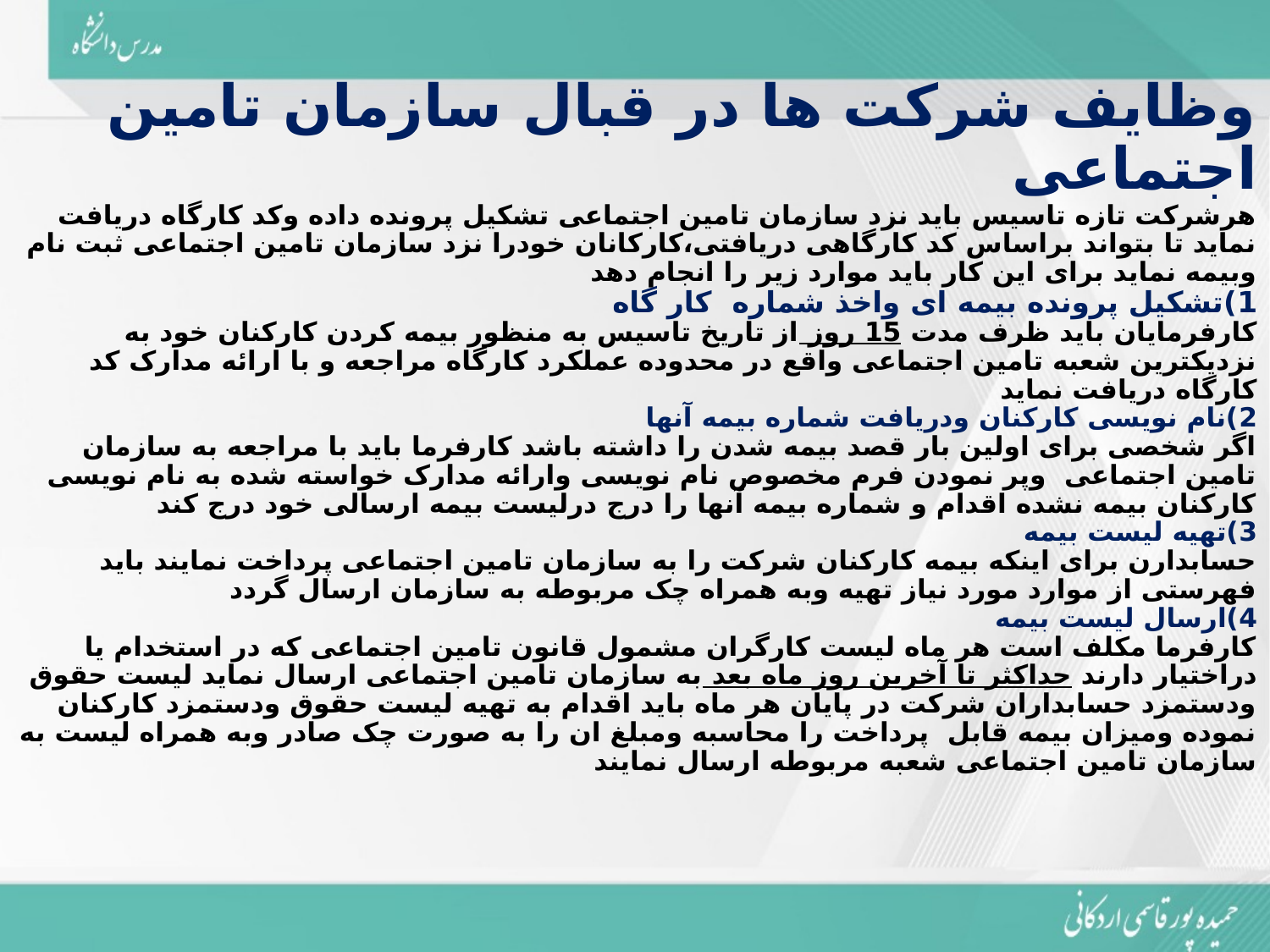

# وظایف شرکت ها در قبال سازمان تامین اجتماعی هرشرکت تازه تاسیس باید نزد سازمان تامین اجتماعی تشکیل پرونده داده وکد کارگاه دریافت نماید تا بتواند براساس کد کارگاهی دریافتی،کارکانان خودرا نزد سازمان تامین اجتماعی ثبت نام وبیمه نماید برای این کار باید موارد زیر را انجام دهد 1)تشکیل پرونده بیمه ای واخذ شماره  کار گاه کارفرمایان باید ظرف مدت 15 روز از تاریخ تاسیس به منظور بیمه کردن کارکنان خود به نزدیکترین شعبه تامین اجتماعی واقع در محدوده عملکرد کارگاه مراجعه و با ارائه مدارک کد کارگاه دریافت نماید 2)نام نویسی کارکنان ودریافت شماره بیمه آنها اگر شخصی برای اولین بار قصد بیمه شدن را داشته باشد کارفرما باید با مراجعه به سازمان تامین اجتماعی  وپر نمودن فرم مخصوص نام نویسی وارائه مدارک خواسته شده به نام نویسی کارکنان بیمه نشده اقدام و شماره بیمه آنها را درج درلیست بیمه ارسالی خود درج کند 3)تهیه لیست بیمه حسابدارن برای اینکه بیمه کارکنان شرکت را به سازمان تامین اجتماعی پرداخت نمایند باید فهرستی از موارد مورد نیاز تهیه وبه همراه چک مربوطه به سازمان ارسال گردد 4)ارسال لیست بیمه کارفرما مکلف است هر ماه لیست کارگران مشمول قانون تامین اجتماعی که در استخدام یا دراختیار دارند حداکثر تا آخرین روز ماه بعد به سازمان تامین اجتماعی ارسال نماید لیست حقوق ودستمزد حسابداران شرکت در پایان هر ماه باید اقدام به تهیه لیست حقوق ودستمزد کارکنان نموده ومیزان بیمه قابل  پرداخت را محاسبه ومبلغ ان را به صورت چک صادر وبه همراه لیست به سازمان تامین اجتماعی شعبه مربوطه ارسال نمایند